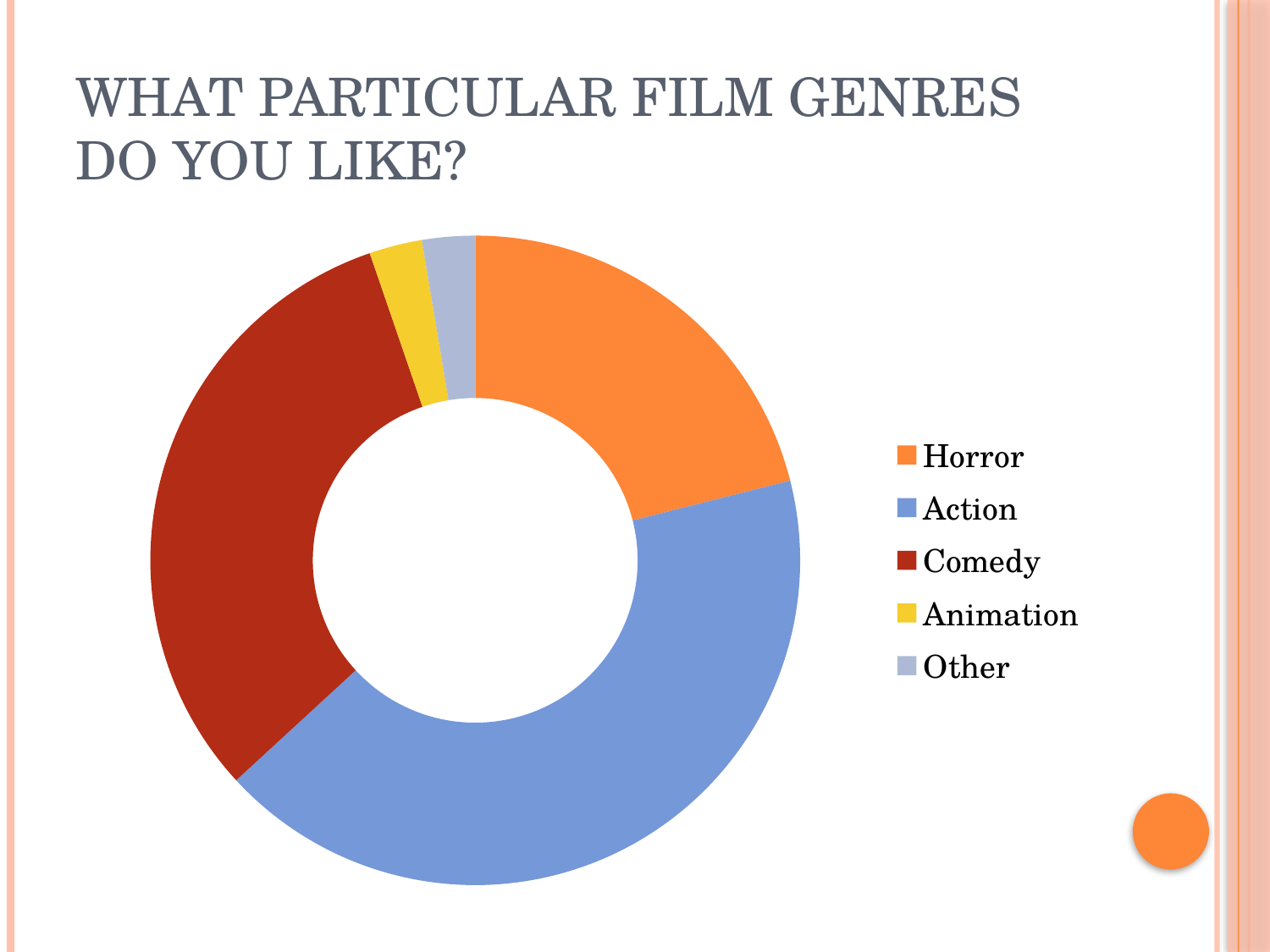

# What particular film genres do you like?

### Chart

| Category | Column1 |
|---|---|
| Horror | 4.0 |
| Action | 8.0 |
| Comedy | 6.0 |
| Animation | 0.5 |
| Other | 0.5 |